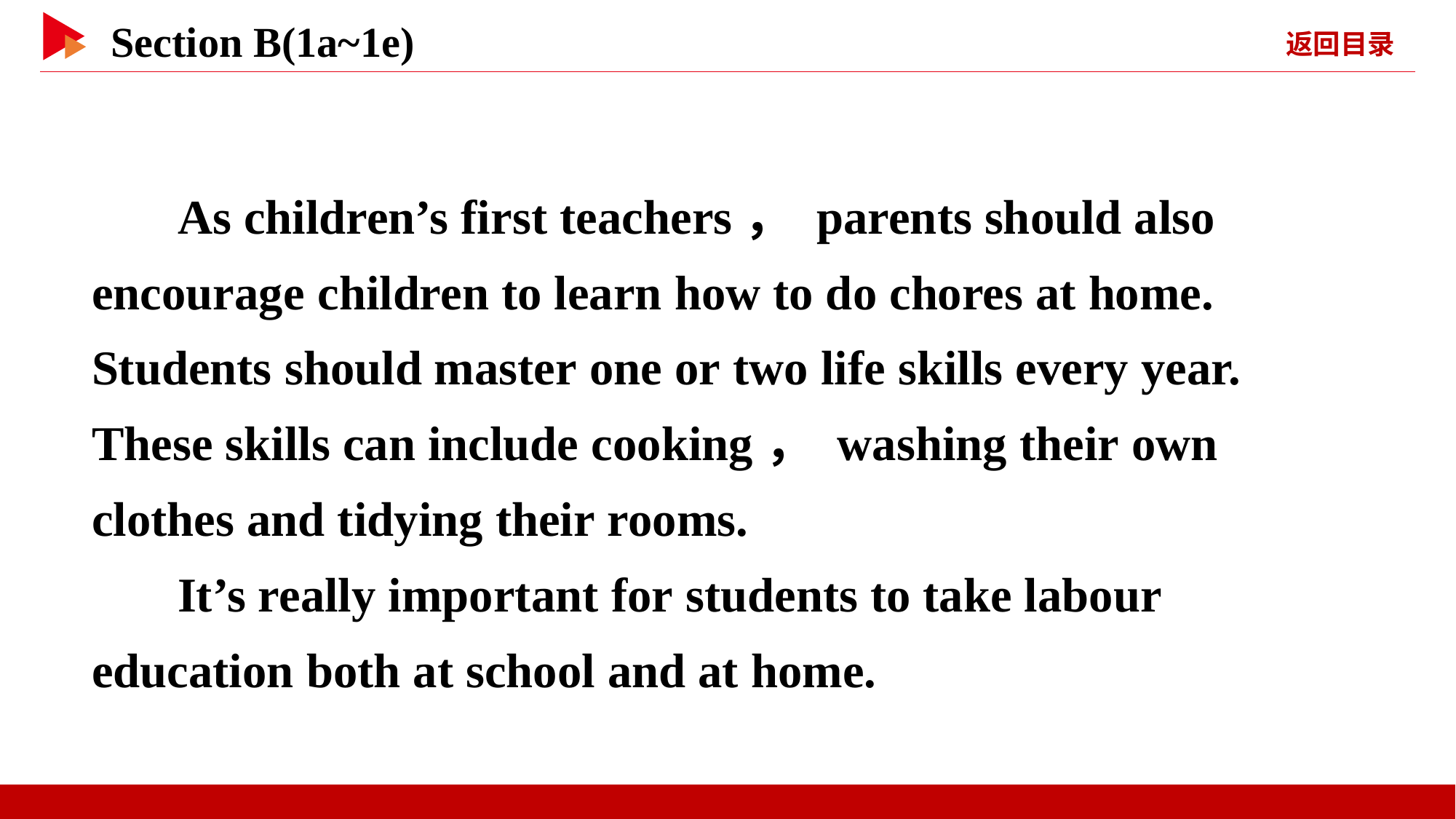

As children’s first teachers， parents should also encourage children to learn how to do chores at home. Students should master one or two life skills every year. These skills can include cooking， washing their own clothes and tidying their rooms.
It’s really important for students to take labour education both at school and at home.